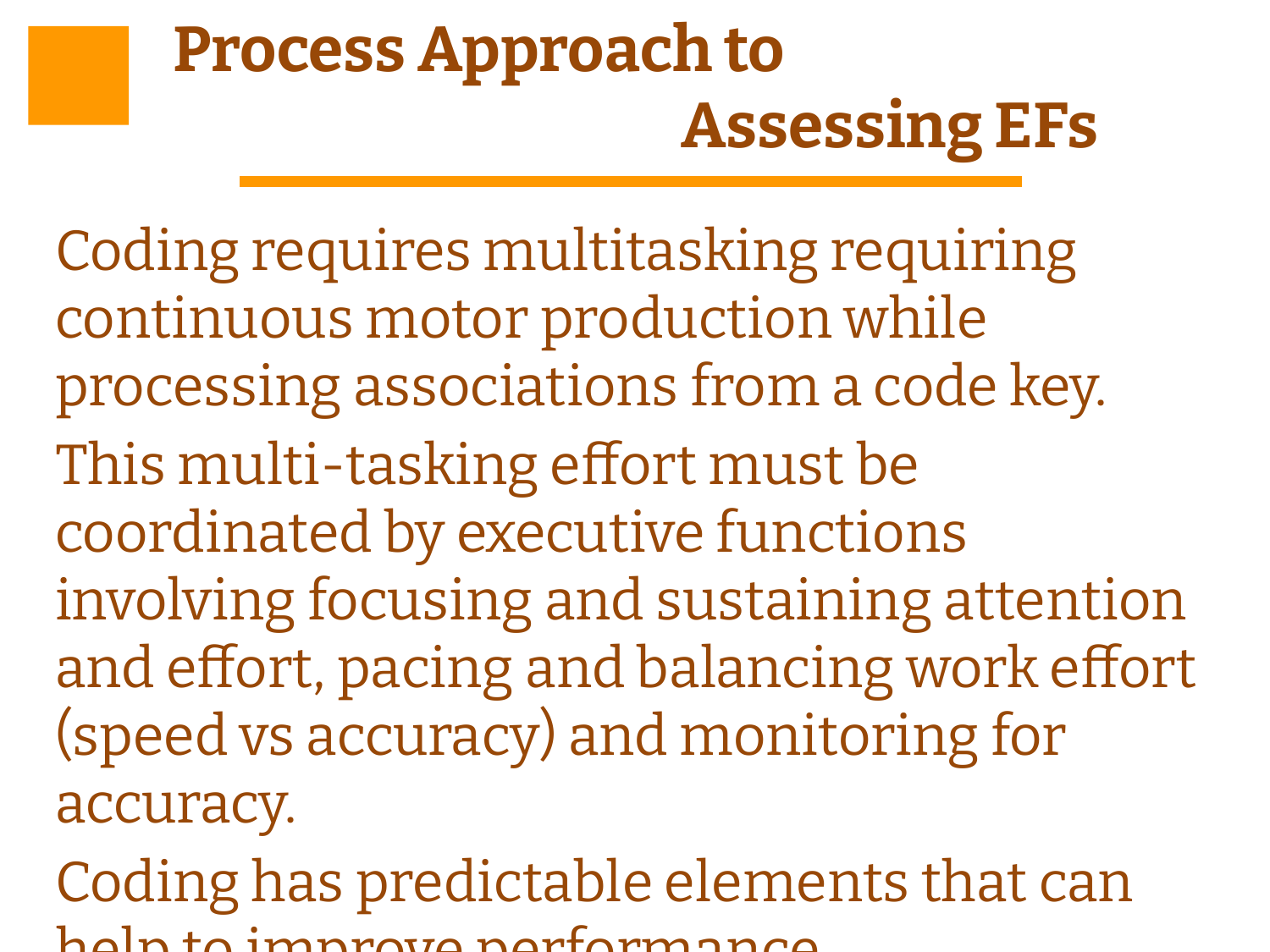

# Process Approach to Assessing EFs
Coding requires multitasking requiring continuous motor production while processing associations from a code key.
This multi-tasking effort must be coordinated by executive functions involving focusing and sustaining attention and effort, pacing and balancing work effort (speed vs accuracy) and monitoring for accuracy.
Coding has predictable elements that can help to improve performance.